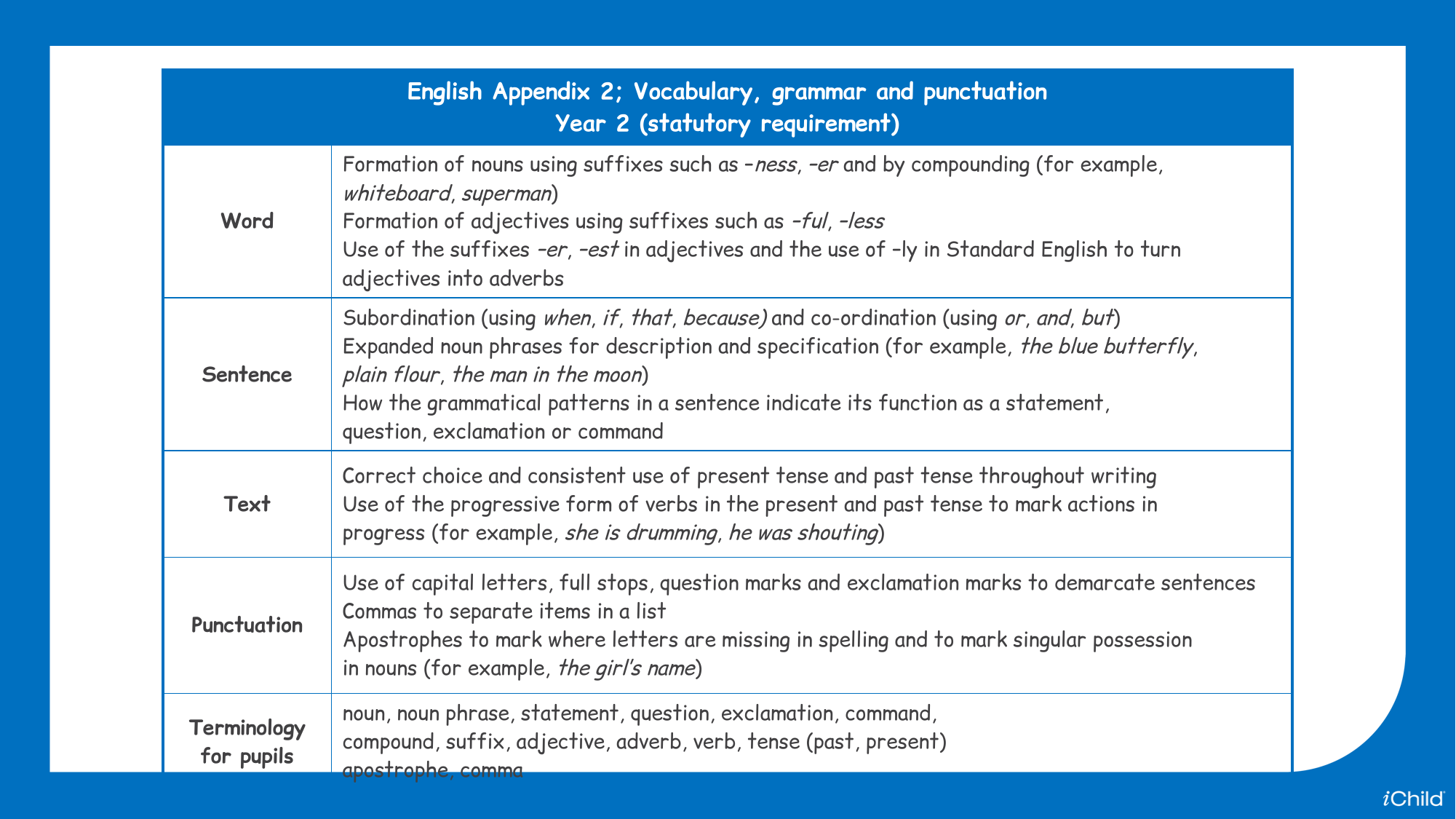

| English Appendix 2; Vocabulary, grammar and punctuation Year 2 (statutory requirement) |  |
| --- | --- |
| Word | Formation of nouns using suffixes such as –ness, –er and by compounding (for example, whiteboard, superman) Formation of adjectives using suffixes such as –ful, –less Use of the suffixes –er, –est in adjectives and the use of –ly in Standard English to turn adjectives into adverbs |
| Sentence | Subordination (using when, if, that, because) and co-ordination (using or, and, but) Expanded noun phrases for description and specification (for example, the blue butterfly, plain flour, the man in the moon) How the grammatical patterns in a sentence indicate its function as a statement, question, exclamation or command |
| Text | Correct choice and consistent use of present tense and past tense throughout writing Use of the progressive form of verbs in the present and past tense to mark actions in progress (for example, she is drumming, he was shouting) |
| Punctuation | Use of capital letters, full stops, question marks and exclamation marks to demarcate sentences Commas to separate items in a list Apostrophes to mark where letters are missing in spelling and to mark singular possession in nouns (for example, the girl’s name) |
| Terminology for pupils | noun, noun phrase, statement, question, exclamation, command, compound, suffix, adjective, adverb, verb, tense (past, present) apostrophe, comma |